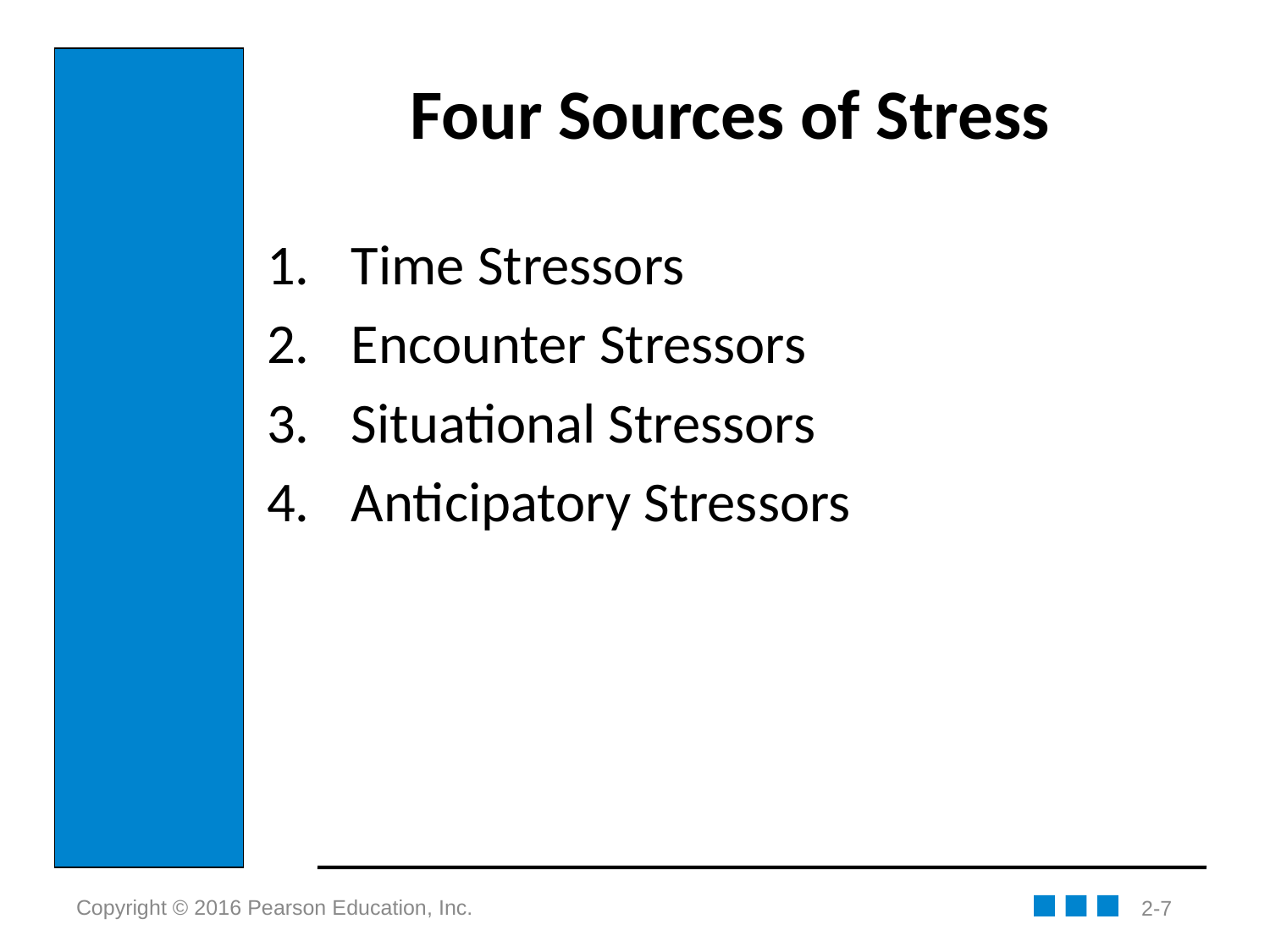

# Four Sources of Stress

Time Stressors
Encounter Stressors
Situational Stressors
Anticipatory Stressors

2-7
Copyright © 2016 Pearson Education, Inc.